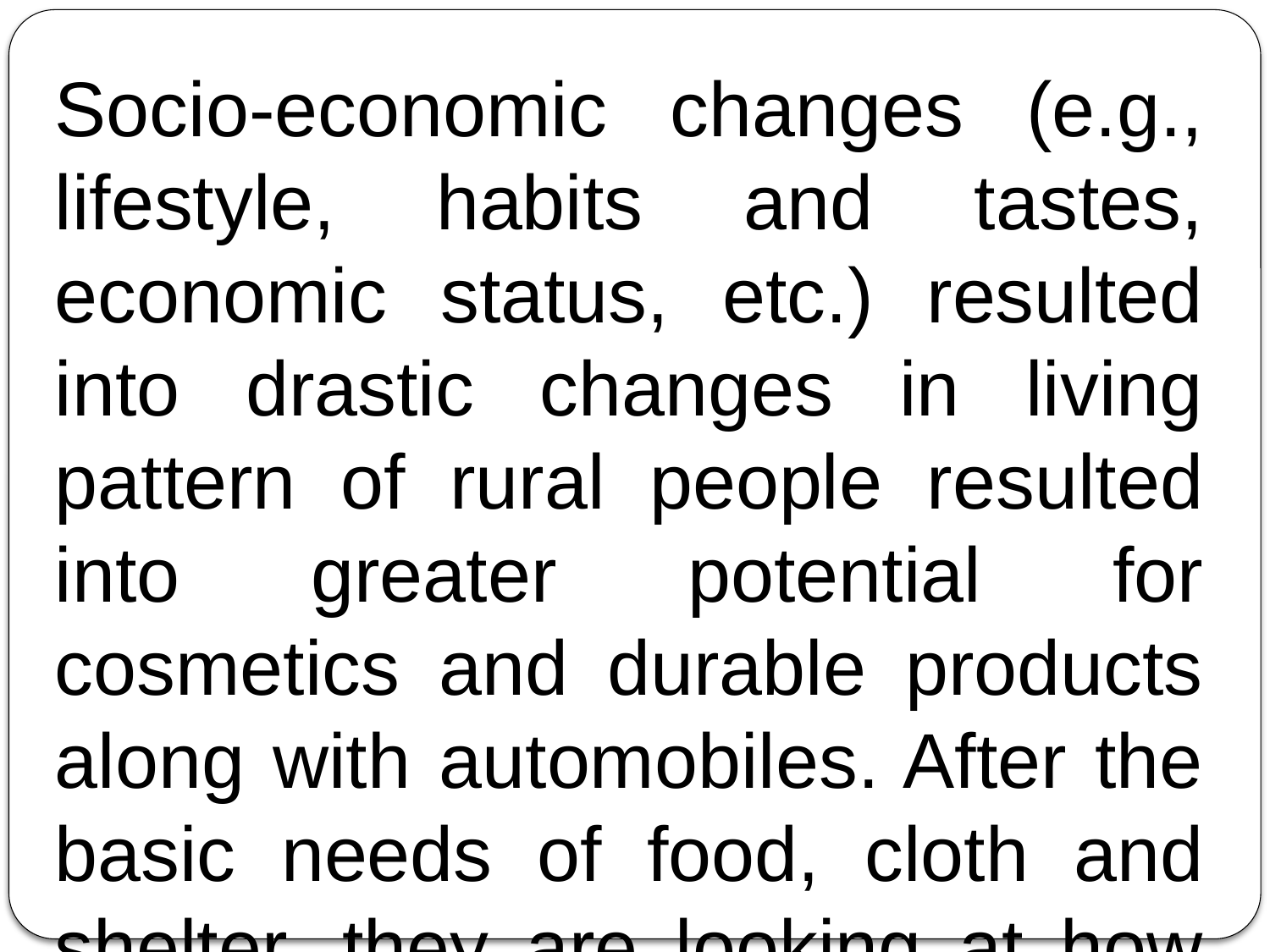

Socio-economic changes (e.g., lifestyle, habits and tastes, economic status, etc.) resulted into drastic changes in living pattern of rural people resulted into greater potential for cosmetics and durable products along with automobiles. After the basic needs of food, cloth and shelter, they are looking at how to live better.